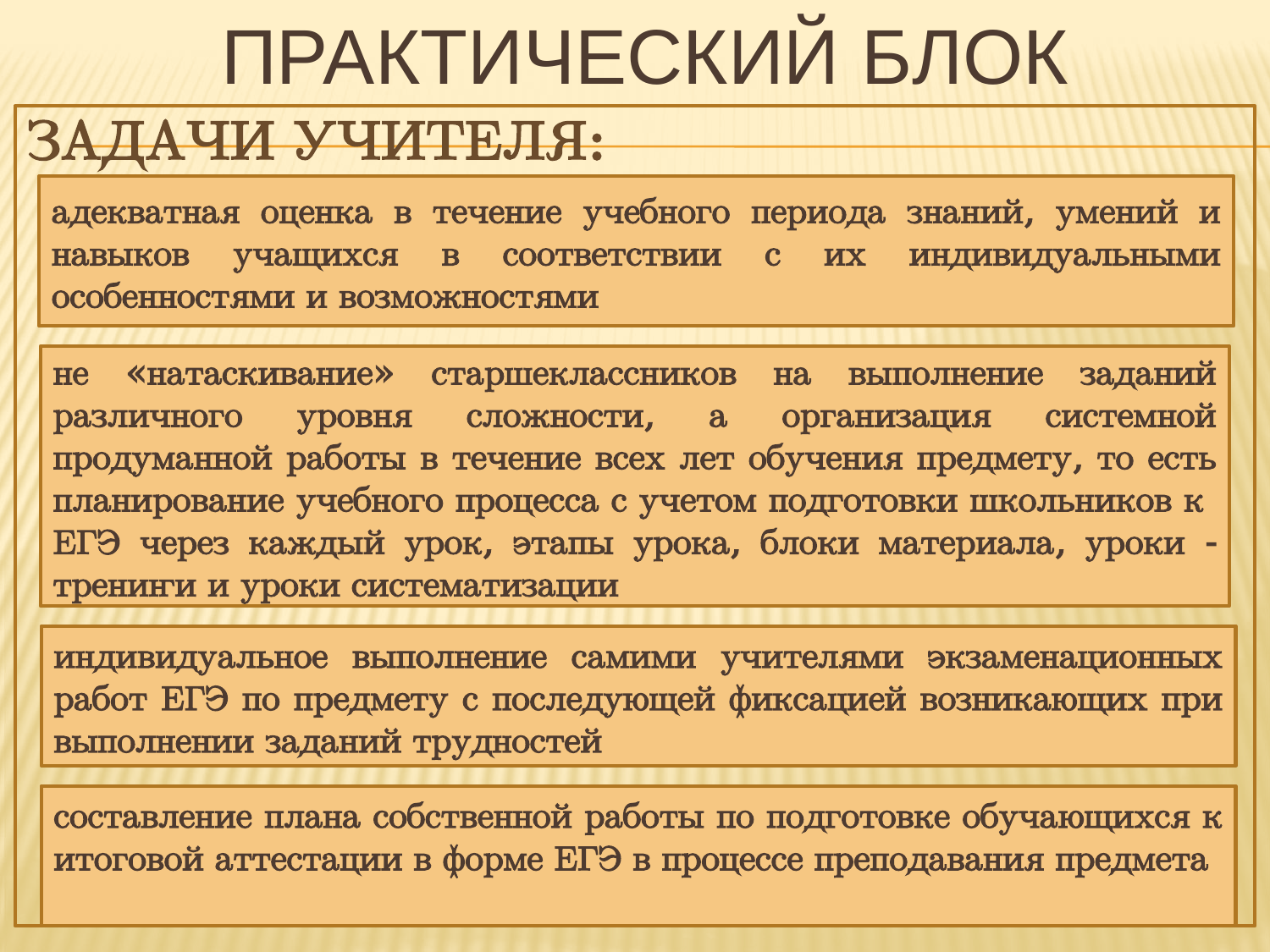

# Практический блок
ЗАДАЧИ УЧИТЕЛЯ:

адекватная оценка в течение учебного периода знаний, умений и навыков учащихся в соответствии с их индивидуальными особенностями и возможностями

не «натаскивание» старшеклассников на выполнение заданий различного уровня сложности, а организация системной продуманной работы в течение всех лет обучения предмету, то есть планирование учебного процесса с учетом подготовки школьников к  ЕГЭ через каждый урок, этапы урока, блоки материала, уроки -тренинги и уроки систематизации

индивидуальное выполнение самими учителями экзаменационных работ ЕГЭ по предмету с последующей фиксацией возникающих при выполнении заданий трудностей

составление плана собственной работы по подготовке обучающихся к итоговой аттестации в форме ЕГЭ в процессе преподавания предмета

13